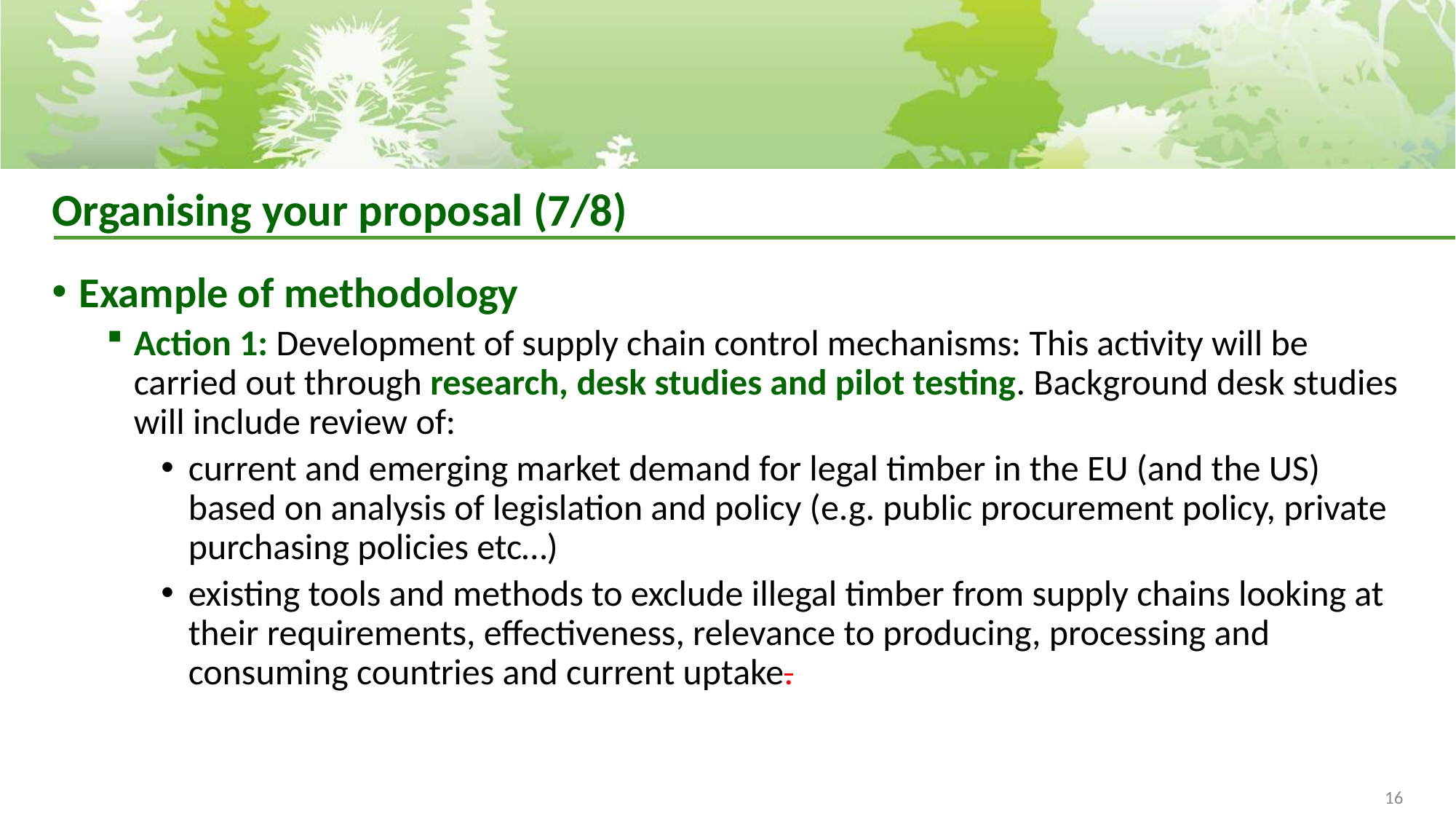

# Organising your proposal (7/8)
Example of methodology
Action 1: Development of supply chain control mechanisms: This activity will be carried out through research, desk studies and pilot testing. Background desk studies will include review of:
current and emerging market demand for legal timber in the EU (and the US) based on analysis of legislation and policy (e.g. public procurement policy, private purchasing policies etc…)
existing tools and methods to exclude illegal timber from supply chains looking at their requirements, effectiveness, relevance to producing, processing and consuming countries and current uptake.

16